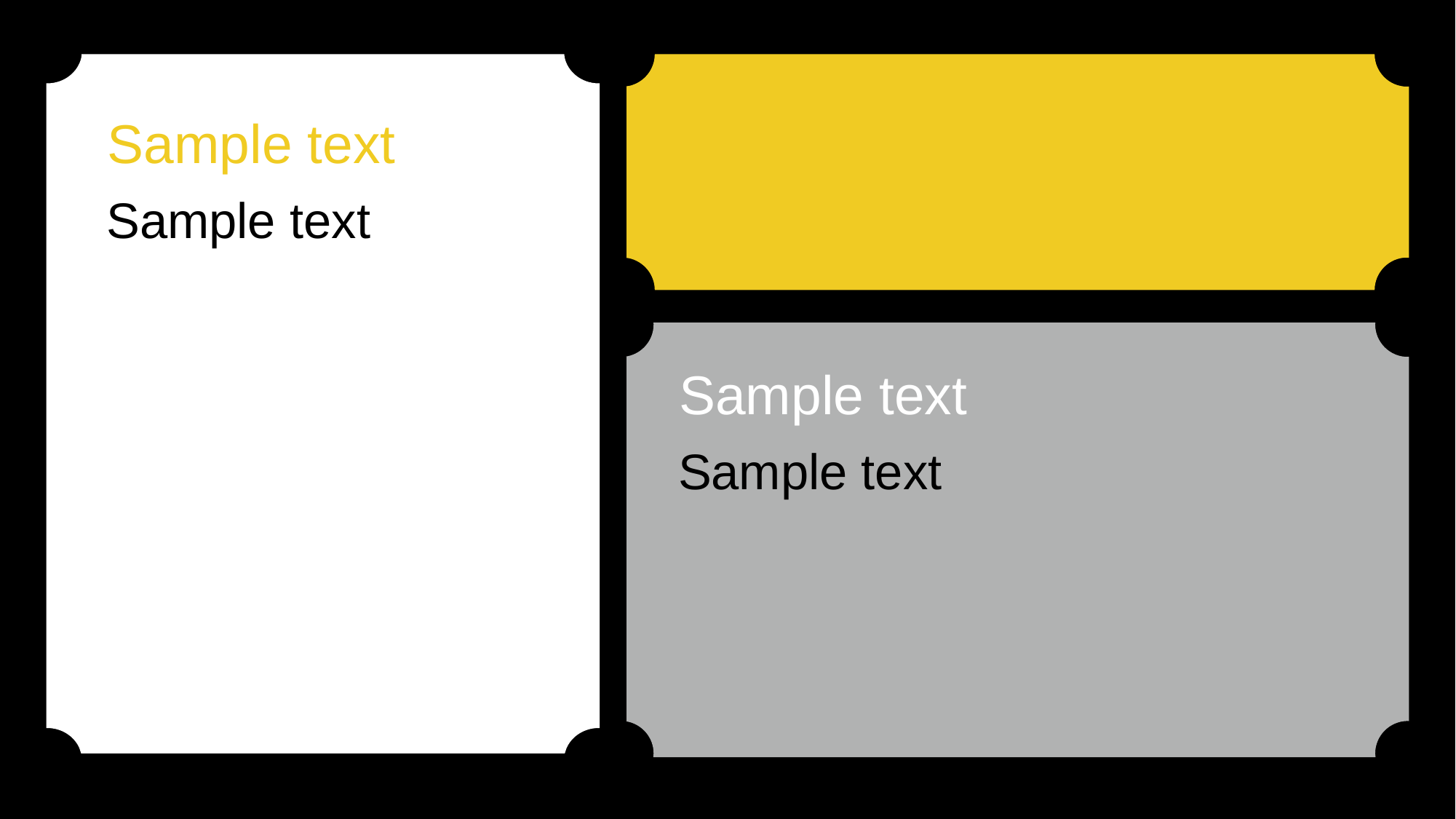

Sample text
Sample text

Sample text
Sample text